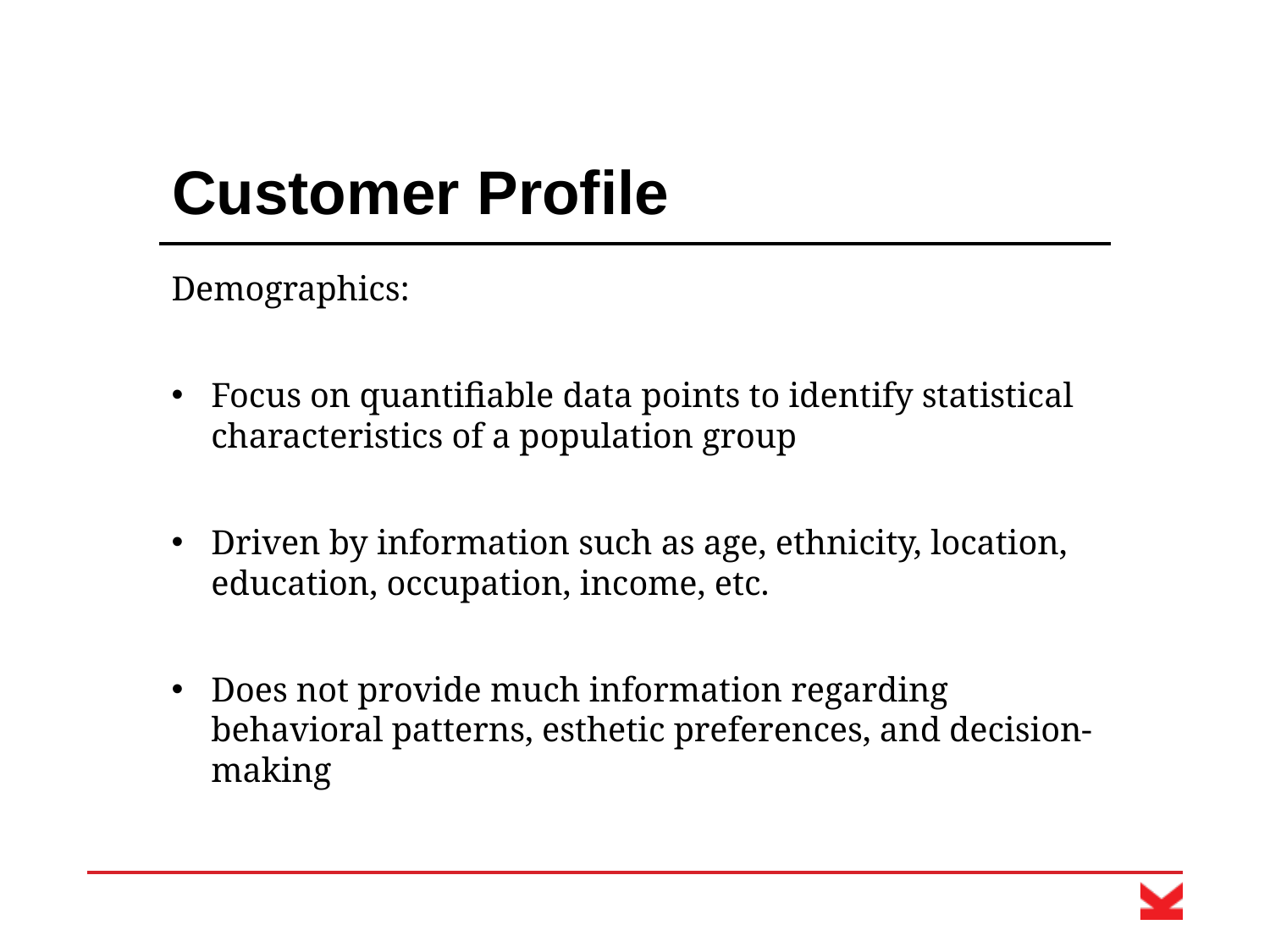

# Customer Profile
Demographics:

Focus on quantifiable data points to identify statistical characteristics of a population group

Driven by information such as age, ethnicity, location, education, occupation, income, etc.

Does not provide much information regarding behavioral patterns, esthetic preferences, and decision-making